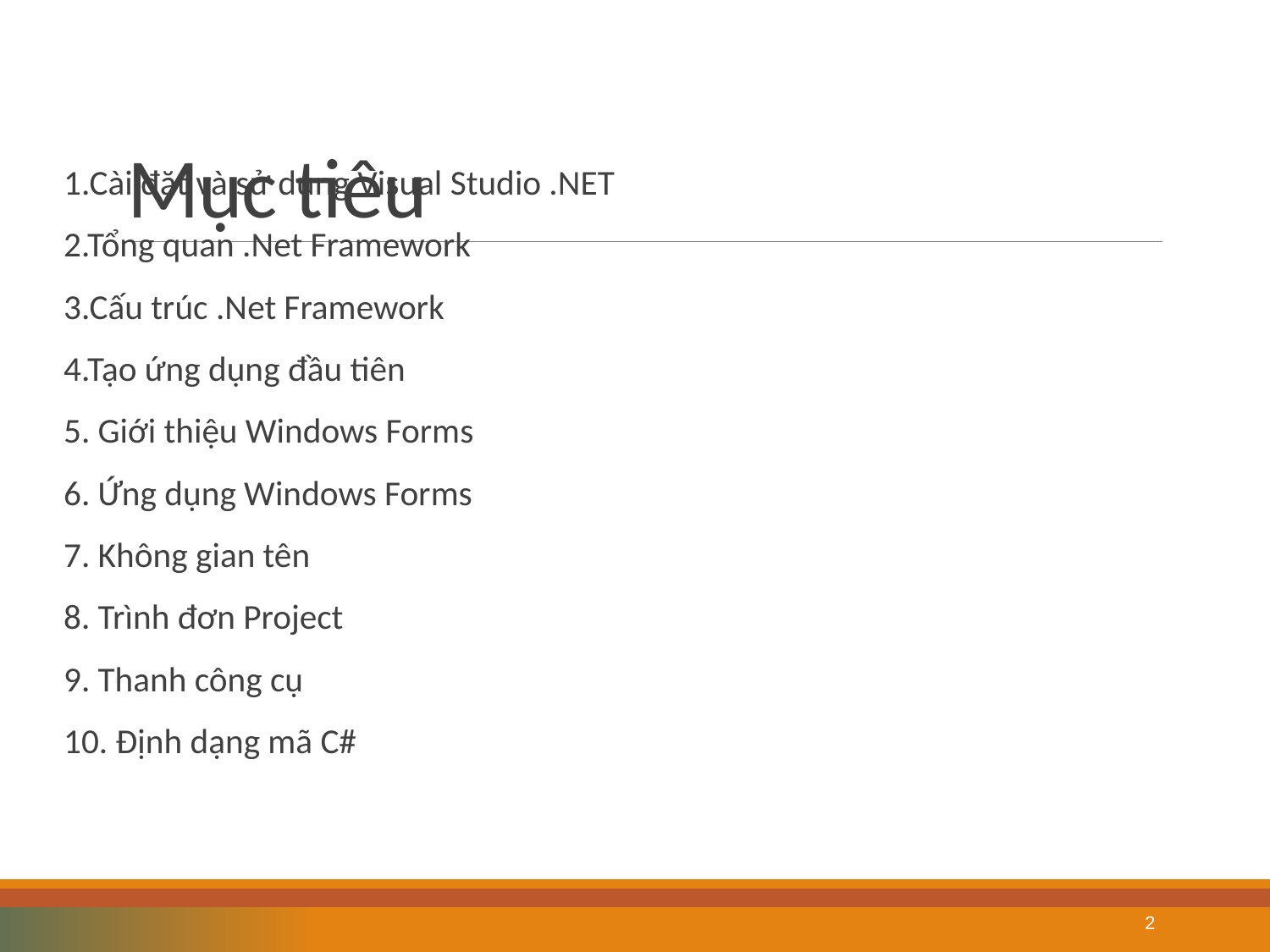

# Mục tiêu
1.Cài đặt và sử dụng Visual Studio .NET
2.Tổng quan .Net Framework
3.Cấu trúc .Net Framework
4.Tạo ứng dụng đầu tiên
5. Giới thiệu Windows Forms
6. Ứng dụng Windows Forms
7. Không gian tên
8. Trình đơn Project
9. Thanh công cụ
10. Định dạng mã C#

2